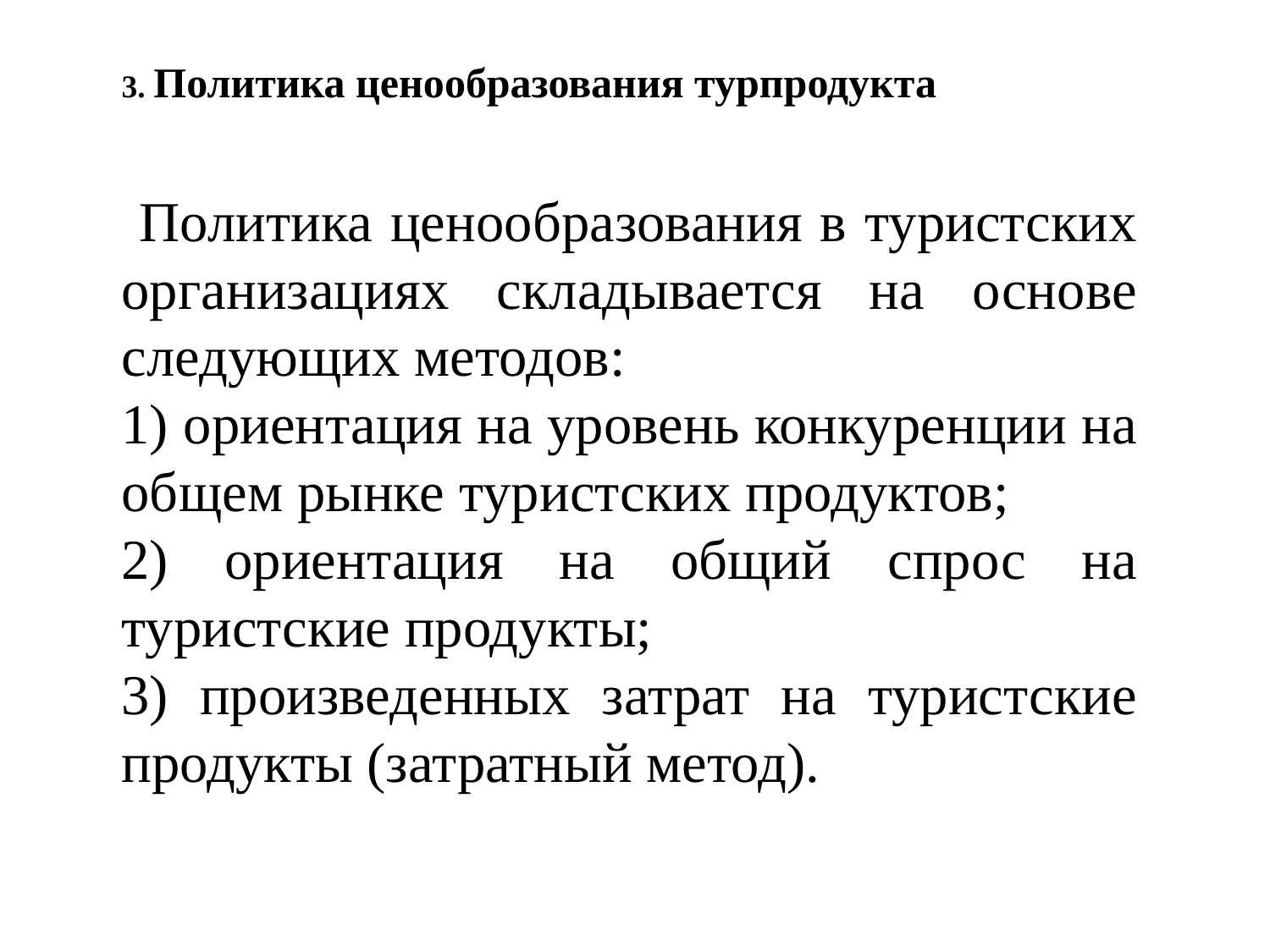

3. Политика ценообразования турпродукта
 Политика ценообразования в туристских организациях складывается на основе следующих методов:
1) ориентация на уровень конкуренции на общем рынке туристских продуктов;
2) ориентация на общий спрос на туристские продукты;
3) произведенных затрат на туристские продукты (затратный метод).